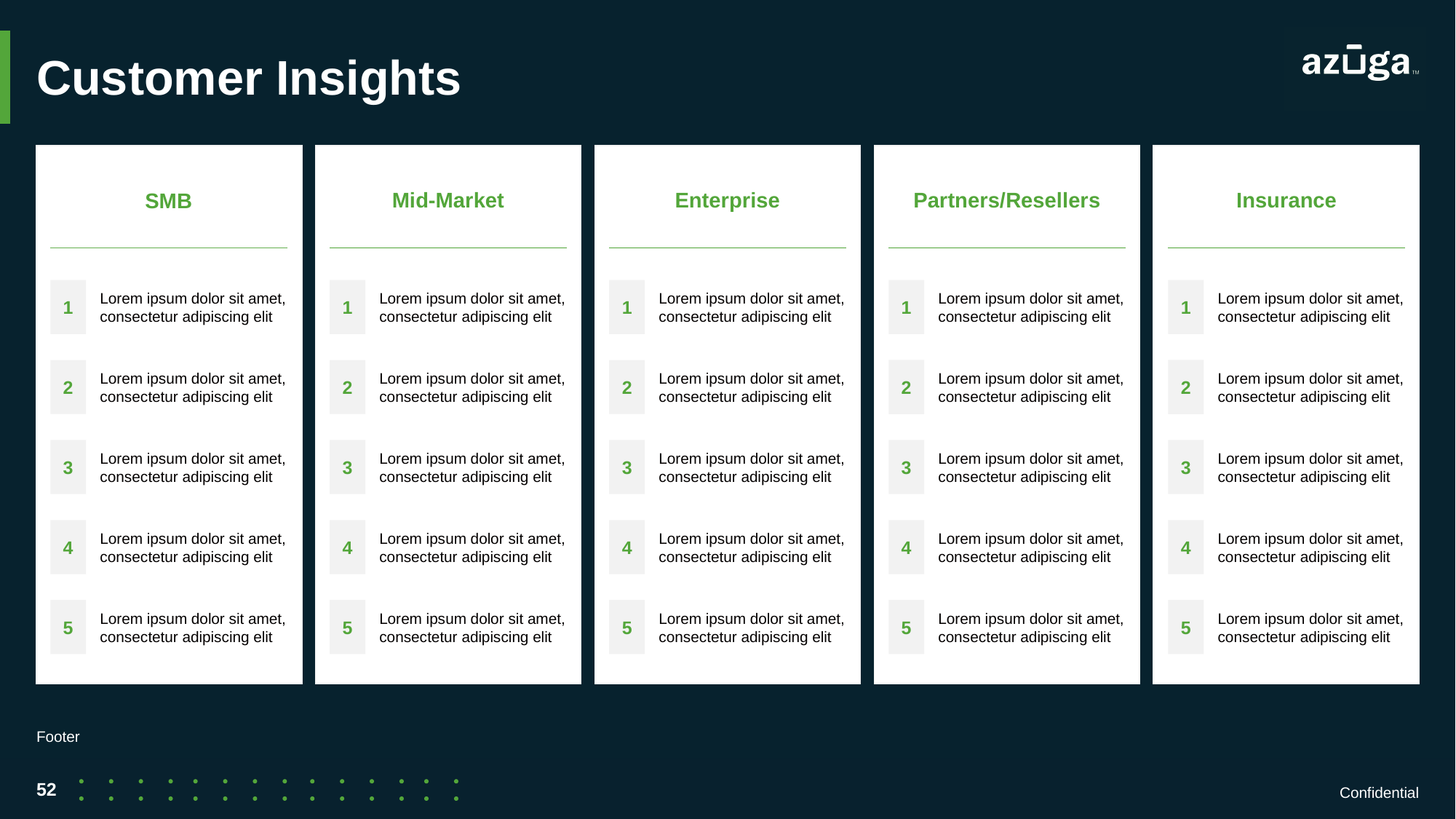

# Customer Insights
Mid-Market
Enterprise
Partners/Resellers
Insurance
SMB
1
1
1
1
1
Lorem ipsum dolor sit amet, consectetur adipiscing elit
Lorem ipsum dolor sit amet, consectetur adipiscing elit
Lorem ipsum dolor sit amet, consectetur adipiscing elit
Lorem ipsum dolor sit amet, consectetur adipiscing elit
Lorem ipsum dolor sit amet, consectetur adipiscing elit
2
2
2
2
2
Lorem ipsum dolor sit amet, consectetur adipiscing elit
Lorem ipsum dolor sit amet, consectetur adipiscing elit
Lorem ipsum dolor sit amet, consectetur adipiscing elit
Lorem ipsum dolor sit amet, consectetur adipiscing elit
Lorem ipsum dolor sit amet, consectetur adipiscing elit
3
3
3
3
3
Lorem ipsum dolor sit amet, consectetur adipiscing elit
Lorem ipsum dolor sit amet, consectetur adipiscing elit
Lorem ipsum dolor sit amet, consectetur adipiscing elit
Lorem ipsum dolor sit amet, consectetur adipiscing elit
Lorem ipsum dolor sit amet, consectetur adipiscing elit
4
4
4
4
4
Lorem ipsum dolor sit amet, consectetur adipiscing elit
Lorem ipsum dolor sit amet, consectetur adipiscing elit
Lorem ipsum dolor sit amet, consectetur adipiscing elit
Lorem ipsum dolor sit amet, consectetur adipiscing elit
Lorem ipsum dolor sit amet, consectetur adipiscing elit
5
5
5
5
5
Lorem ipsum dolor sit amet, consectetur adipiscing elit
Lorem ipsum dolor sit amet, consectetur adipiscing elit
Lorem ipsum dolor sit amet, consectetur adipiscing elit
Lorem ipsum dolor sit amet, consectetur adipiscing elit
Lorem ipsum dolor sit amet, consectetur adipiscing elit
Footer
Confidential